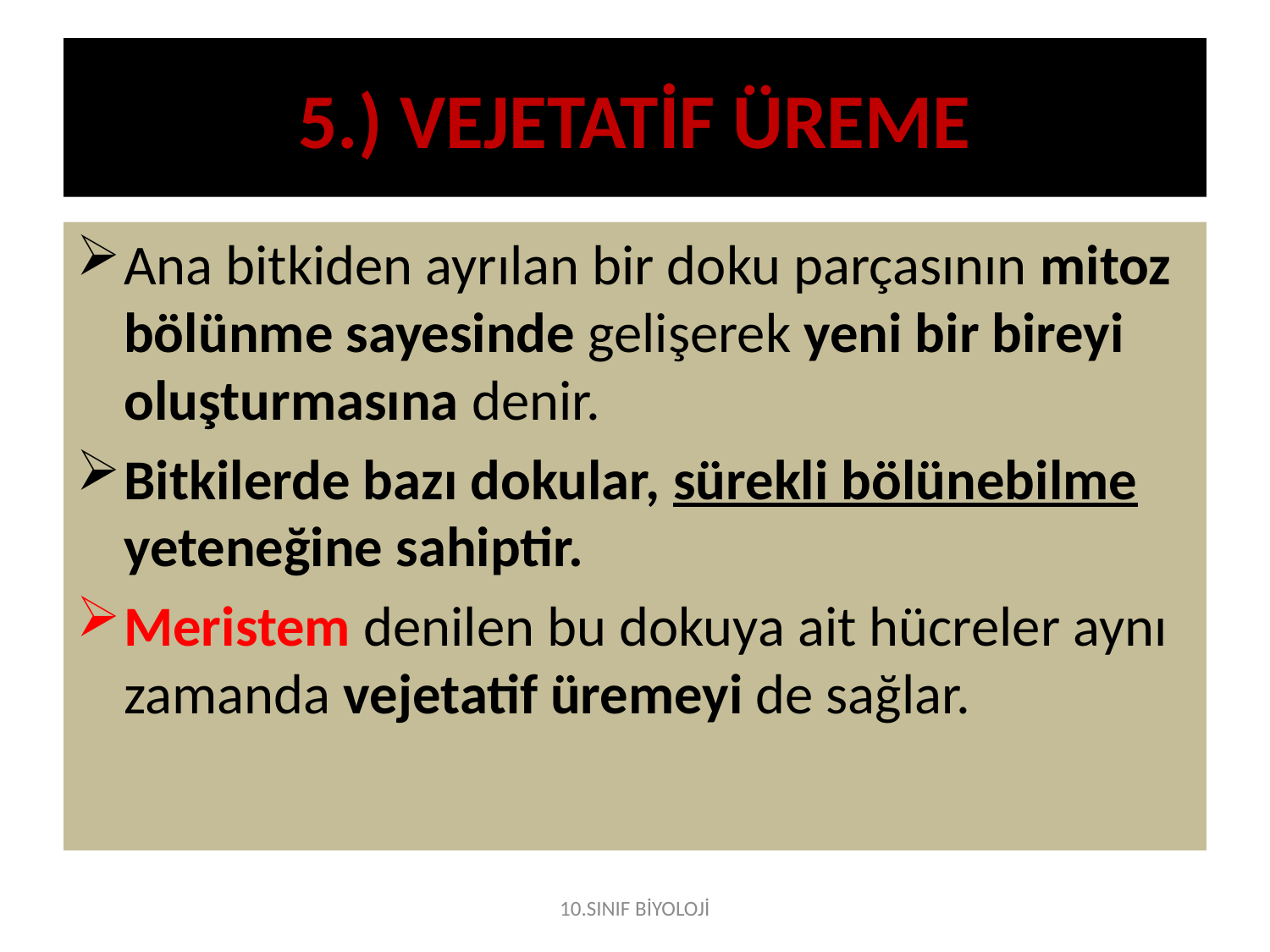

# 5.) VEJETATİF ÜREME
Ana bitkiden ayrılan bir doku parçasının mitoz bölünme sayesinde gelişerek yeni bir bireyi oluşturmasına denir.
Bitkilerde bazı dokular, sürekli bölünebilme yeteneğine sahiptir.
Meristem denilen bu dokuya ait hücreler aynı zamanda vejetatif üremeyi de sağlar.
10.SINIF BİYOLOJİ